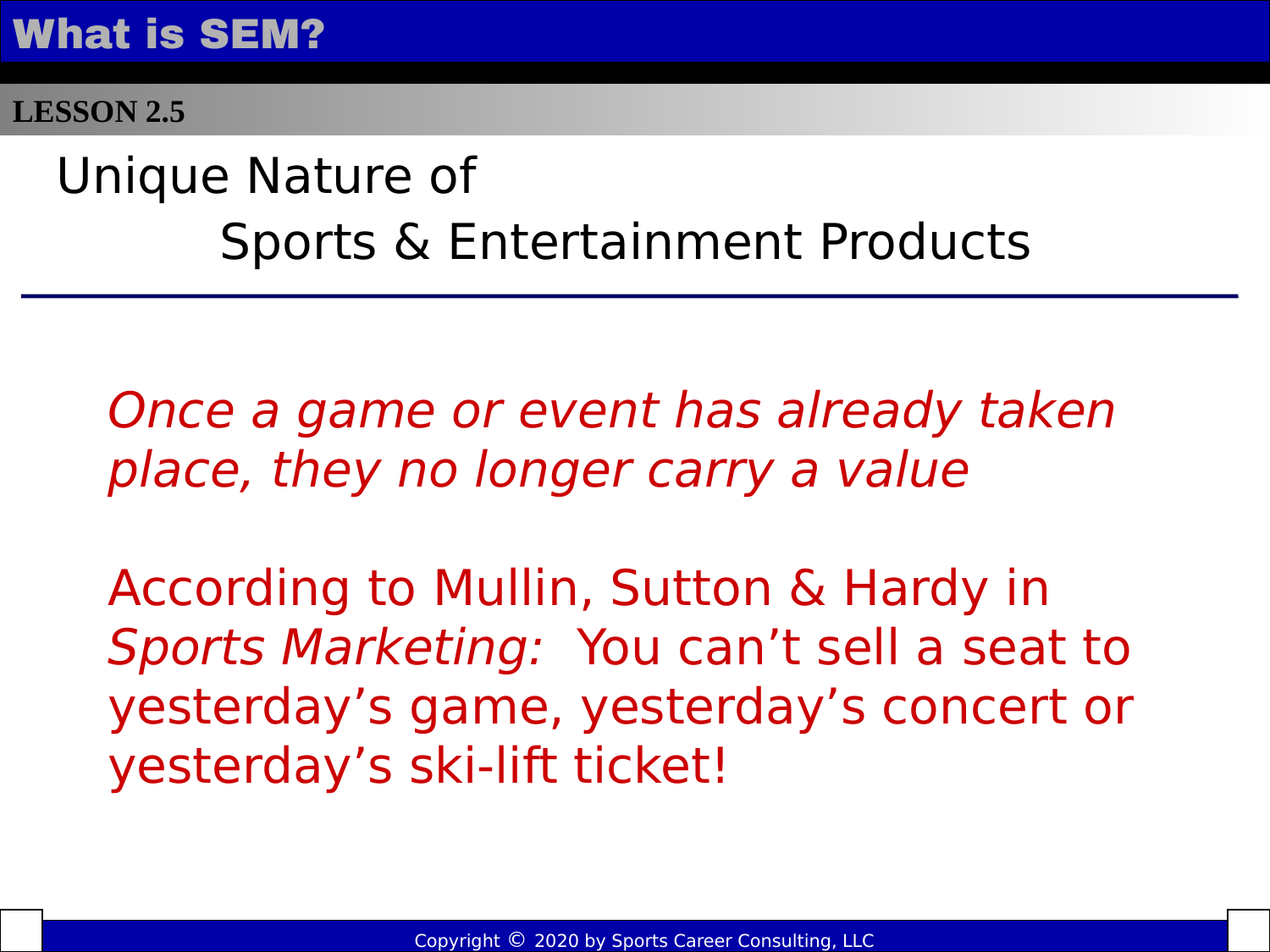

What is SEM?
LESSON 2.5
Unique Nature of                                                Sports & Entertainment Products

Once a game or event has already taken place, they no longer carry a value

According to Mullin, Sutton & Hardy in Sports Marketing:  You can’t sell a seat to yesterday’s game, yesterday’s concert or yesterday’s ski-lift ticket!
Copyright © 2020 by Sports Career Consulting, LLC